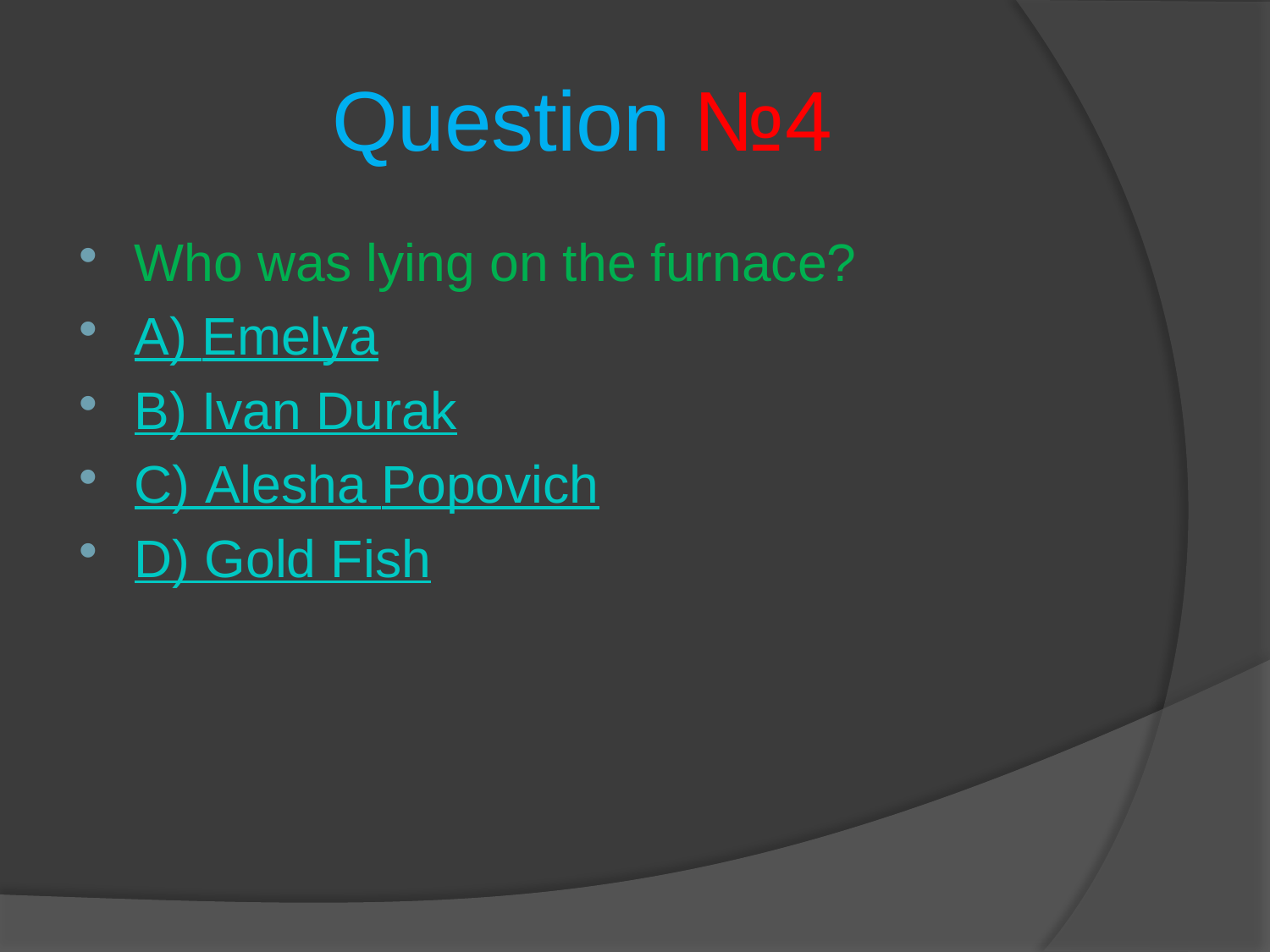

# Question №4
Who was lying on the furnace?
A) Emelya
B) Ivan Durak
C) Alesha Popovich
D) Gold Fish